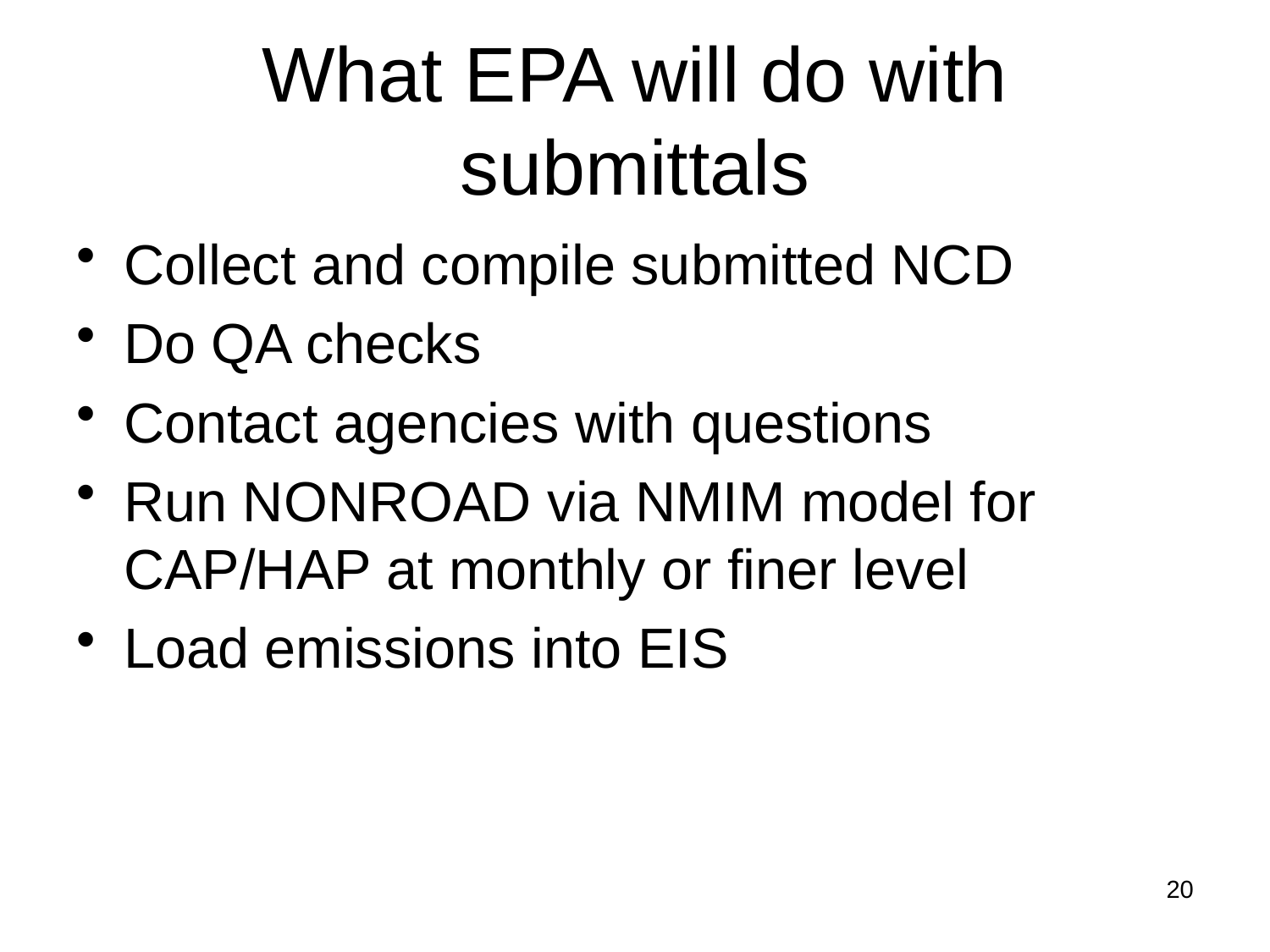

# What EPA will do with submittals
Collect and compile submitted NCD
Do QA checks
Contact agencies with questions
Run NONROAD via NMIM model for CAP/HAP at monthly or finer level
Load emissions into EIS

20